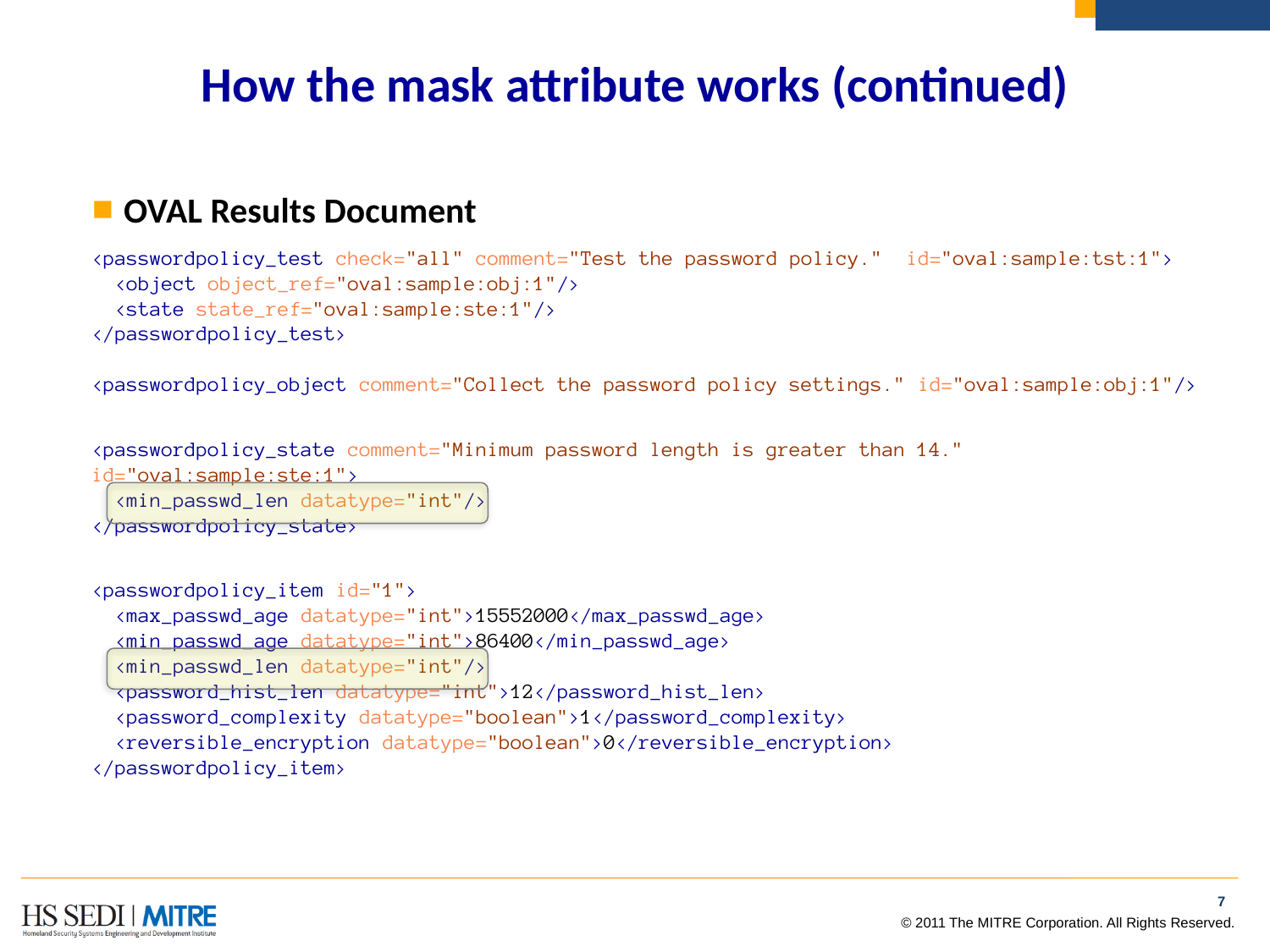

# How the mask attribute works (continued)
OVAL Results Document
<passwordpolicy_test check="all" comment="Test the password policy."  id="oval:sample:tst:1">
  <object object_ref="oval:sample:obj:1"/>
  <state state_ref="oval:sample:ste:1"/>
</passwordpolicy_test>
<passwordpolicy_object comment="Collect the password policy settings." id="oval:sample:obj:1"/>
<passwordpolicy_state comment="Minimum password length is greater than 14." id="oval:sample:ste:1">
  <min_passwd_len datatype="int"/>
</passwordpolicy_state>
<passwordpolicy_item id="1">
  <max_passwd_age datatype="int">15552000</max_passwd_age>
  <min_passwd_age datatype="int">86400</min_passwd_age>
  <min_passwd_len datatype="int"/>
  <password_hist_len datatype="int">12</password_hist_len>
  <password_complexity datatype="boolean">1</password_complexity>
  <reversible_encryption datatype="boolean">0</reversible_encryption>
</passwordpolicy_item>

7